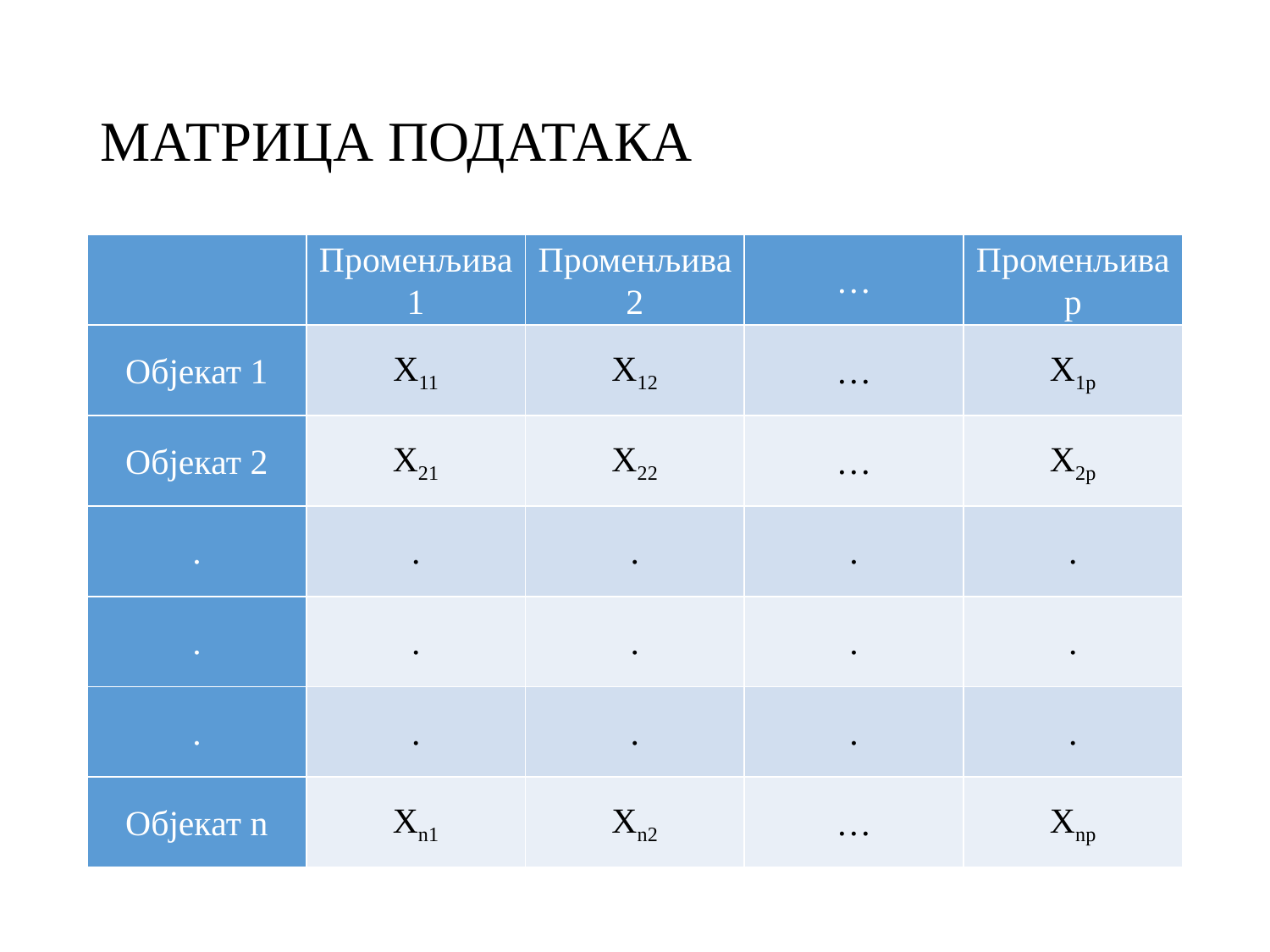

# МАТРИЦА ПОДАТАКА
|  | Променљива 1 | Променљива 2 | … | Променљива p |
| --- | --- | --- | --- | --- |
| Објекат 1 | X11 | X12 | … | X1p |
| Објекат 2 | X21 | X22 | … | X2p |
| . | . | . | . | . |
| . | . | . | . | . |
| . | . | . | . | . |
| Објекат n | Xn1 | Xn2 | … | Xnp |